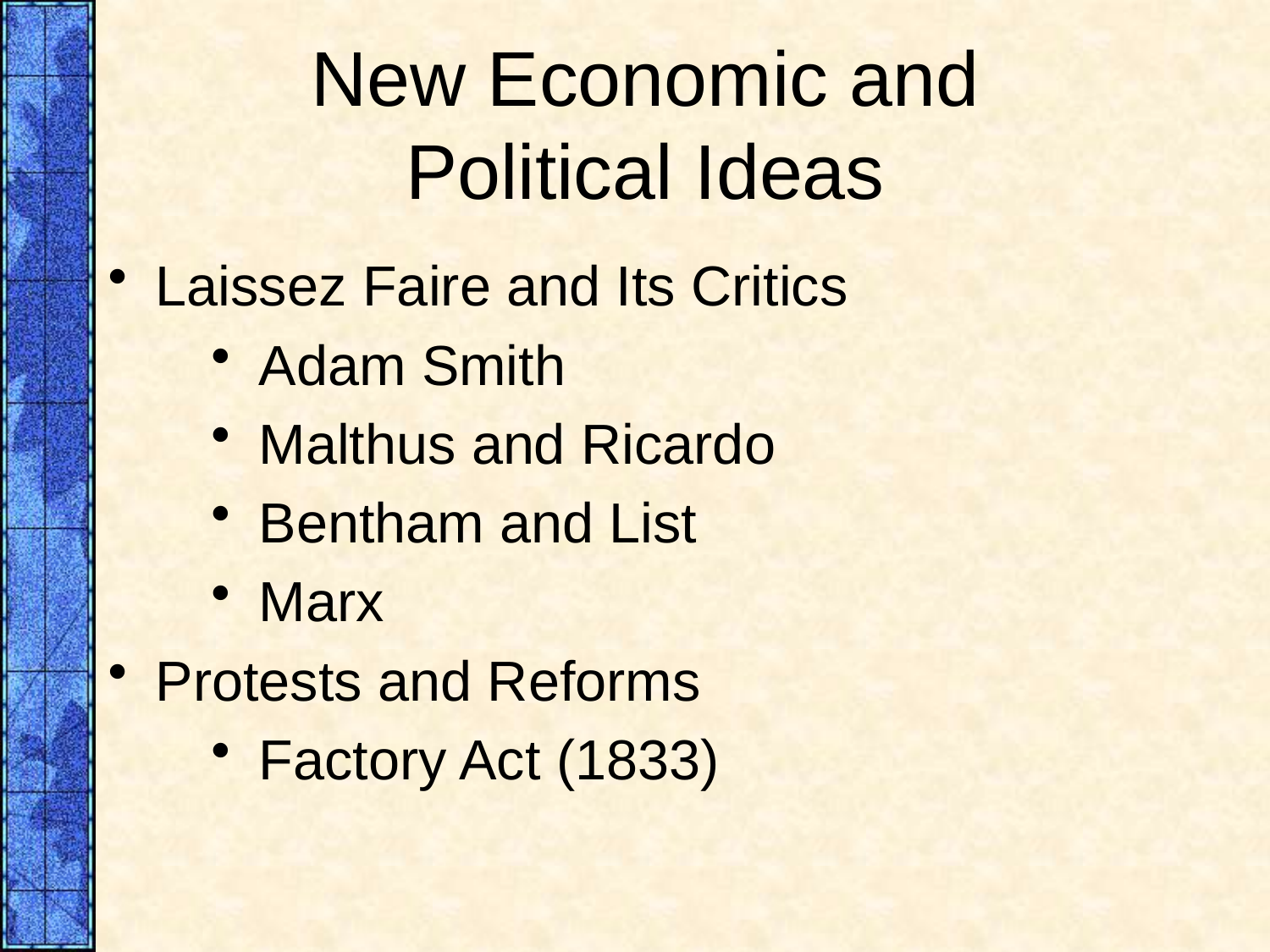

# New Economic and Political Ideas
Laissez Faire and Its Critics
Adam Smith
Malthus and Ricardo
Bentham and List
Marx
Protests and Reforms
Factory Act (1833)